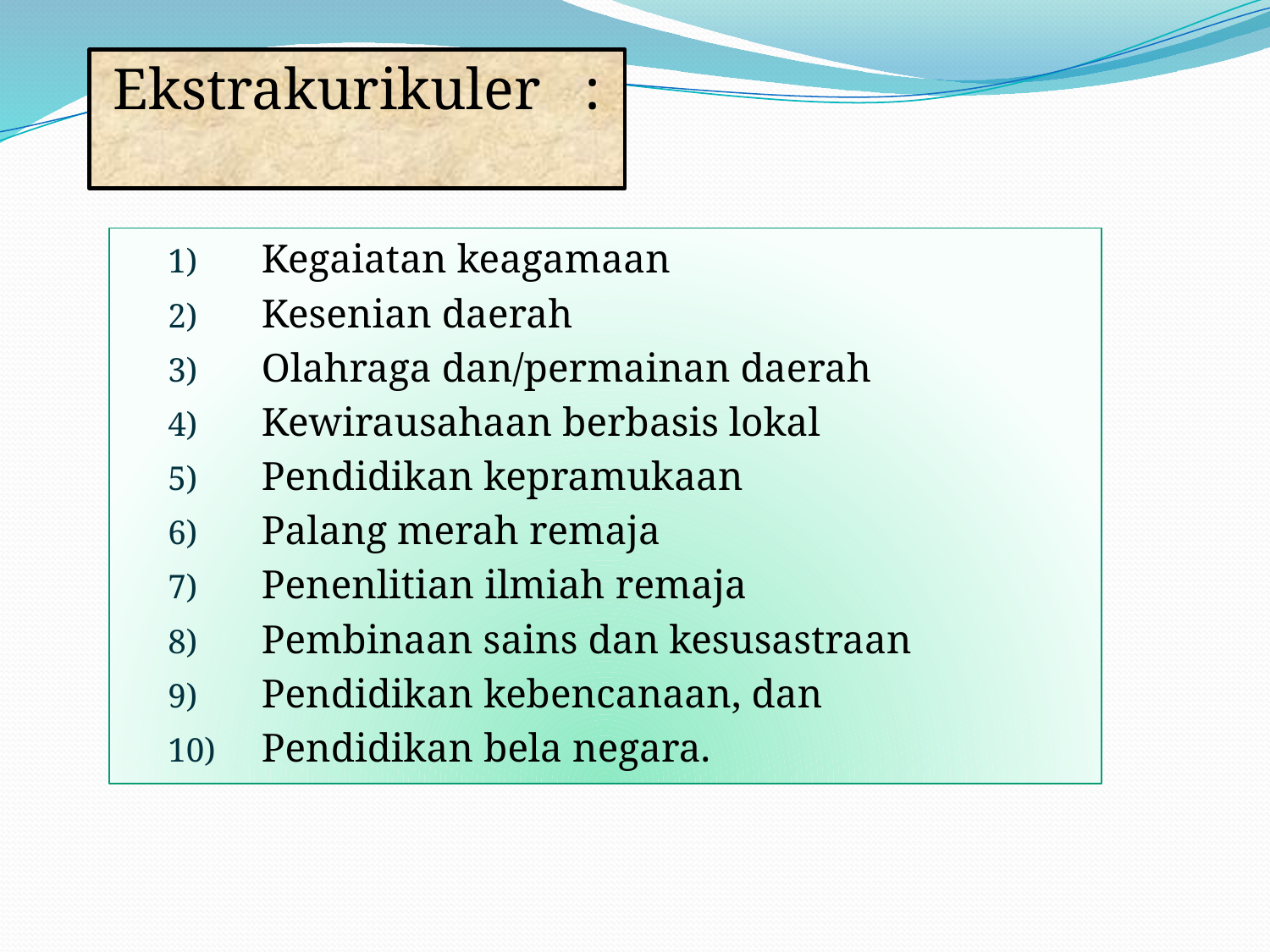

# Ekstrakurikuler   :
Kegaiatan keagamaan
Kesenian daerah
Olahraga dan/permainan daerah
Kewirausahaan berbasis lokal
Pendidikan kepramukaan
Palang merah remaja
Penenlitian ilmiah remaja
Pembinaan sains dan kesusastraan
Pendidikan kebencanaan, dan
Pendidikan bela negara.